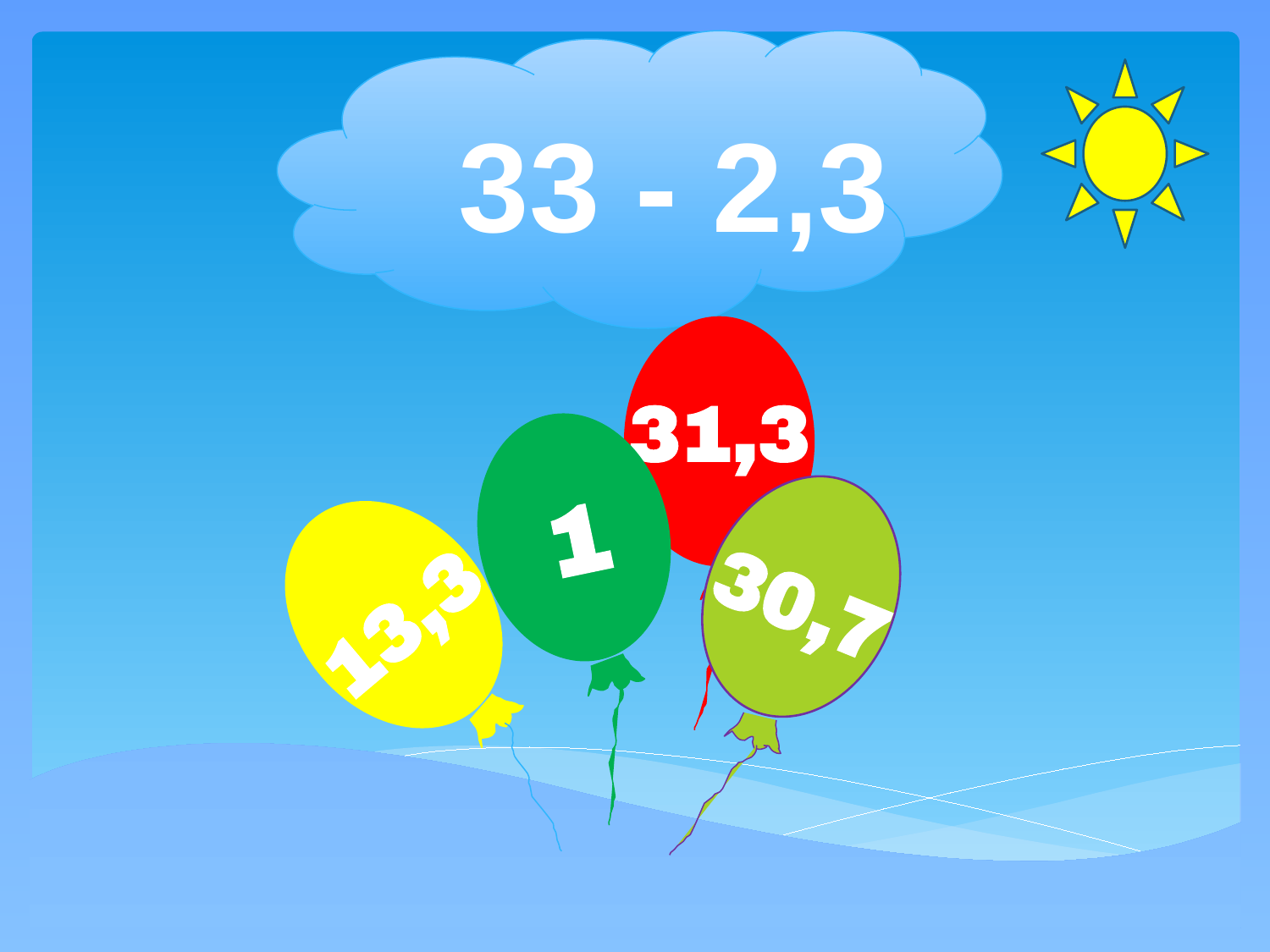

33 - 2,3

#

31,3

1

30,7

13,3